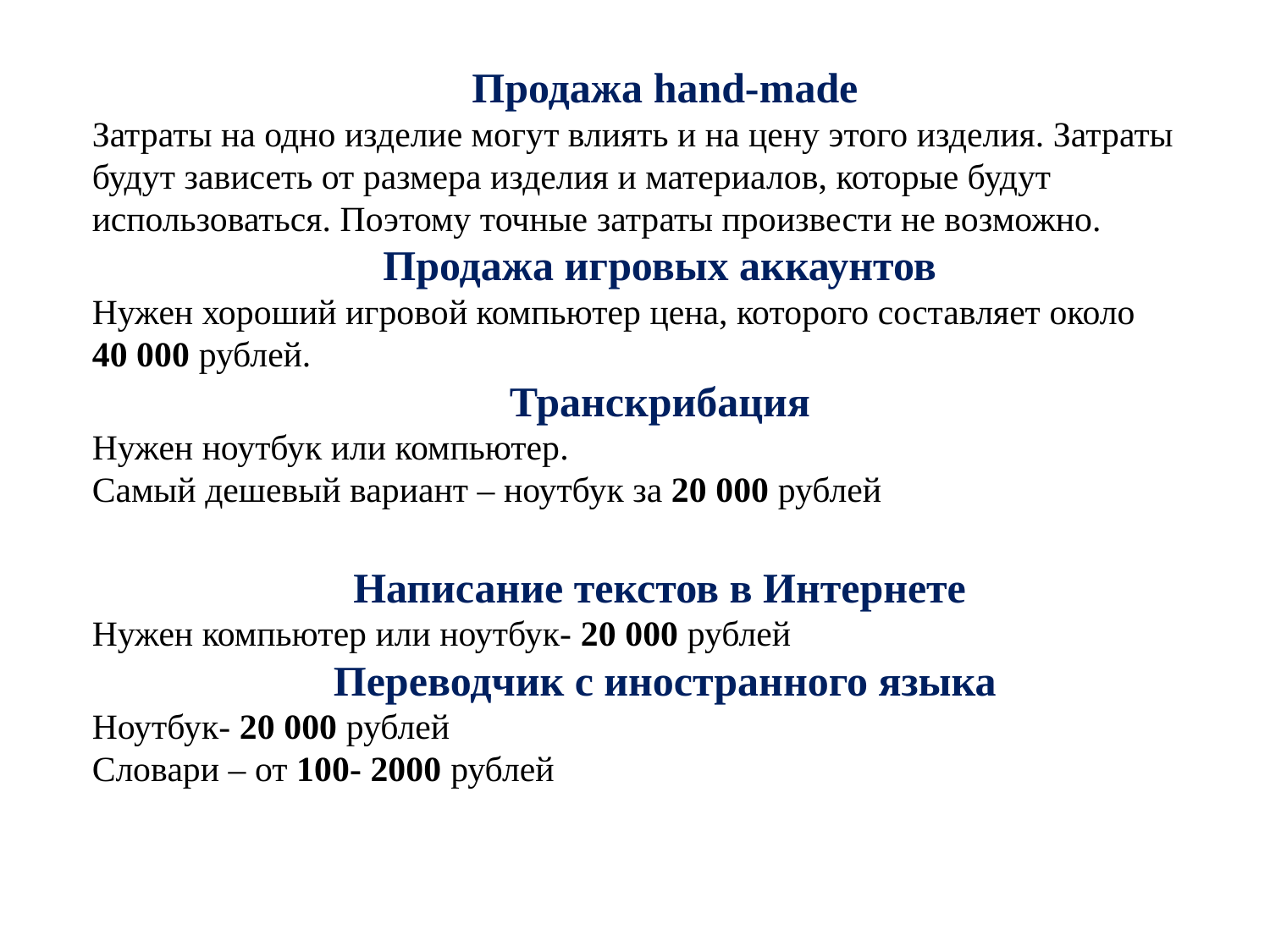

Продажа hand-made
Затраты на одно изделие могут влиять и на цену этого изделия. Затраты будут зависеть от размера изделия и материалов, которые будут использоваться. Поэтому точные затраты произвести не возможно.
Продажа игровых аккаунтов
Нужен хороший игровой компьютер цена, которого составляет около 40 000 рублей.
Транскрибация
Нужен ноутбук или компьютер.
Самый дешевый вариант – ноутбук за 20 000 рублей

Написание текстов в Интернете
Нужен компьютер или ноутбук- 20 000 рублей
 Переводчик с иностранного языка
Ноутбук- 20 000 рублей
Словари – от 100- 2000 рублей